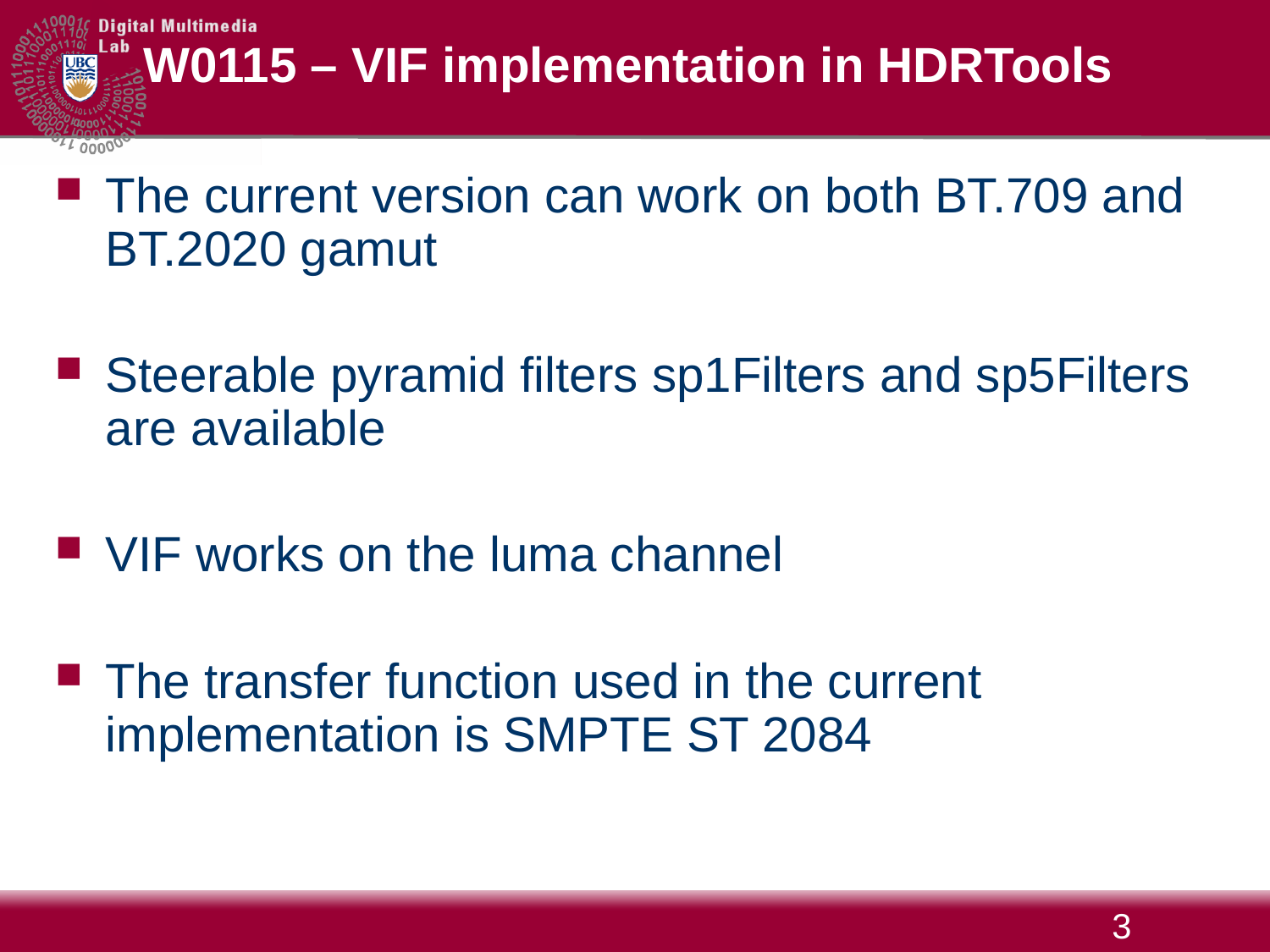

W0115 – VIF implementation in HDRTools
The current version can work on both BT.709 and BT.2020 gamut

Steerable pyramid filters sp1Filters and sp5Filters are available

VIF works on the luma channel

The transfer function used in the current implementation is SMPTE ST 2084

3